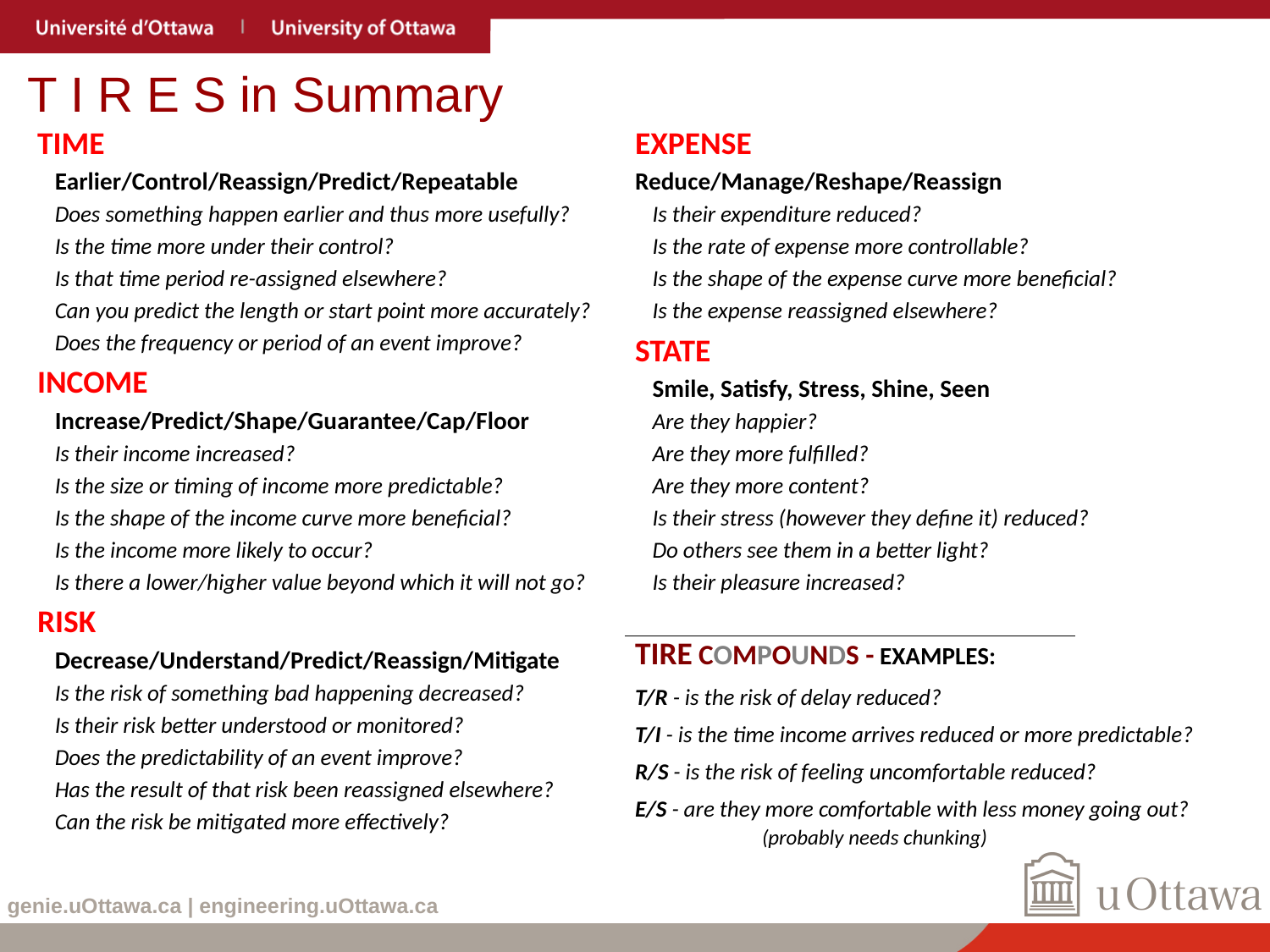

# T I R E S in Summary
Time
Earlier/Control/Reassign/Predict/Repeatable
Does something happen earlier and thus more usefully?
Is the time more under their control?
Is that time period re-assigned elsewhere?
Can you predict the length or start point more accurately?
Does the frequency or period of an event improve?
Income
Increase/Predict/Shape/Guarantee/Cap/Floor
Is their income increased?
Is the size or timing of income more predictable?
Is the shape of the income curve more beneficial?
Is the income more likely to occur?
Is there a lower/higher value beyond which it will not go?
Risk
Decrease/Understand/Predict/Reassign/Mitigate
Is the risk of something bad happening decreased?
Is their risk better understood or monitored?
Does the predictability of an event improve?
Has the result of that risk been reassigned elsewhere?
Can the risk be mitigated more effectively?

Expense
Reduce/Manage/Reshape/Reassign
Is their expenditure reduced?
Is the rate of expense more controllable?
Is the shape of the expense curve more beneficial?
Is the expense reassigned elsewhere?
State
Smile, Satisfy, Stress, Shine, Seen
Are they happier?
Are they more fulfilled?
Are they more content?
Is their stress (however they define it) reduced?
Do others see them in a better light?
Is their pleasure increased?

TIRE Compounds - Examples:
T/R - is the risk of delay reduced?
T/I - is the time income arrives reduced or more predictable?
R/S - is the risk of feeling uncomfortable reduced?
E/S - are they more comfortable with less money going out? 	(probably needs chunking)